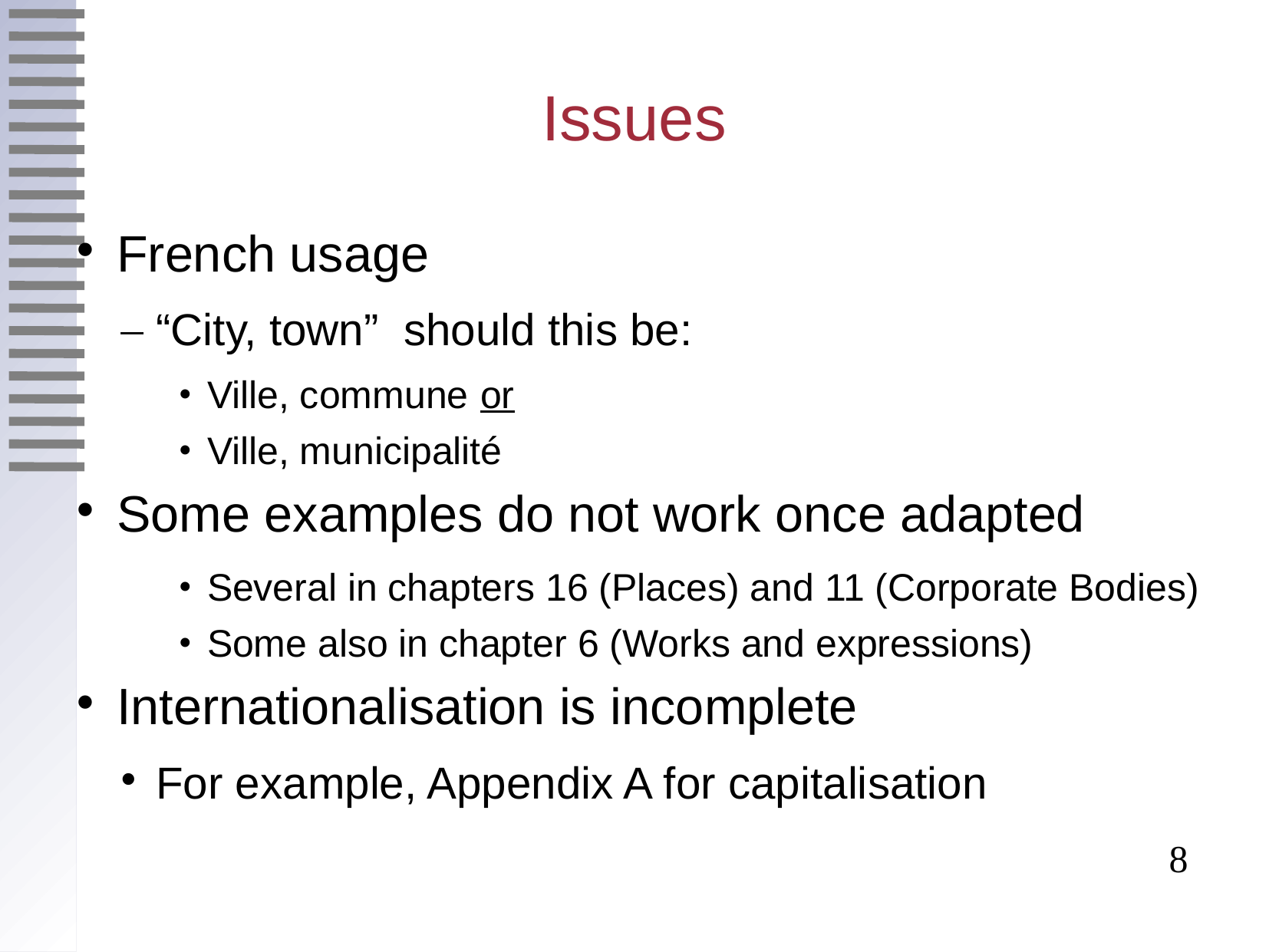

# Issues
French usage
“City, town”  should this be:
Ville, commune	or
Ville, municipalité
Some examples do not work once adapted
Several in chapters 16 (Places) and 11 (Corporate Bodies)
Some also in chapter 6 (Works and expressions)
Internationalisation is incomplete
For example, Appendix A for capitalisation